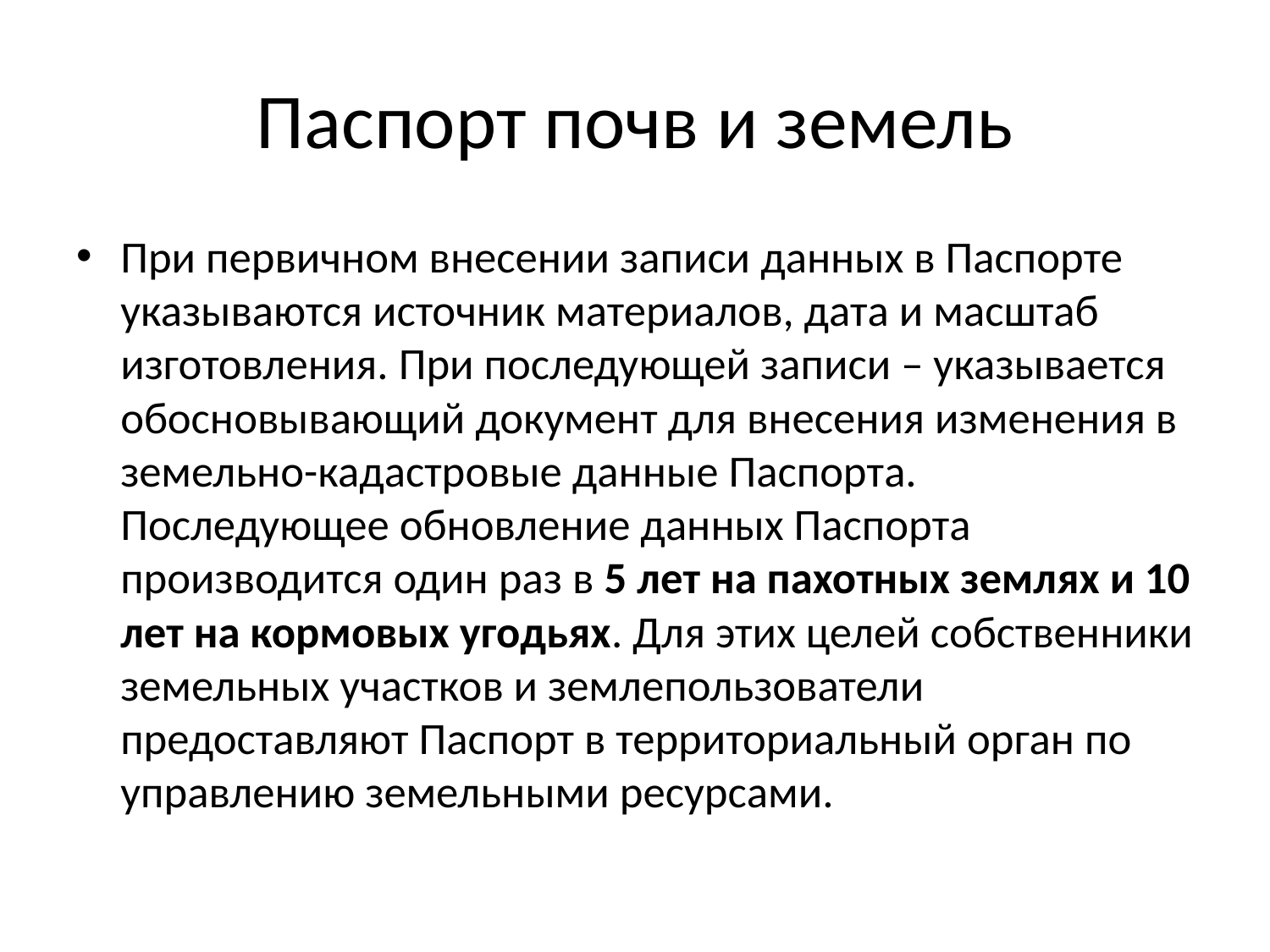

# Паспорт почв и земель
При первичном внесении записи данных в Паспорте указываются источник материалов, дата и масштаб изготовления. При последующей записи – указывается обосновывающий документ для внесения изменения в земельно-кадастровые данные Паспорта. Последующее обновление данных Паспорта производится один раз в 5 лет на пахотных землях и 10 лет на кормовых угодьях. Для этих целей собственники земельных участков и землепользователи предоставляют Паспорт в территориальный орган по управлению земельными ресурсами.